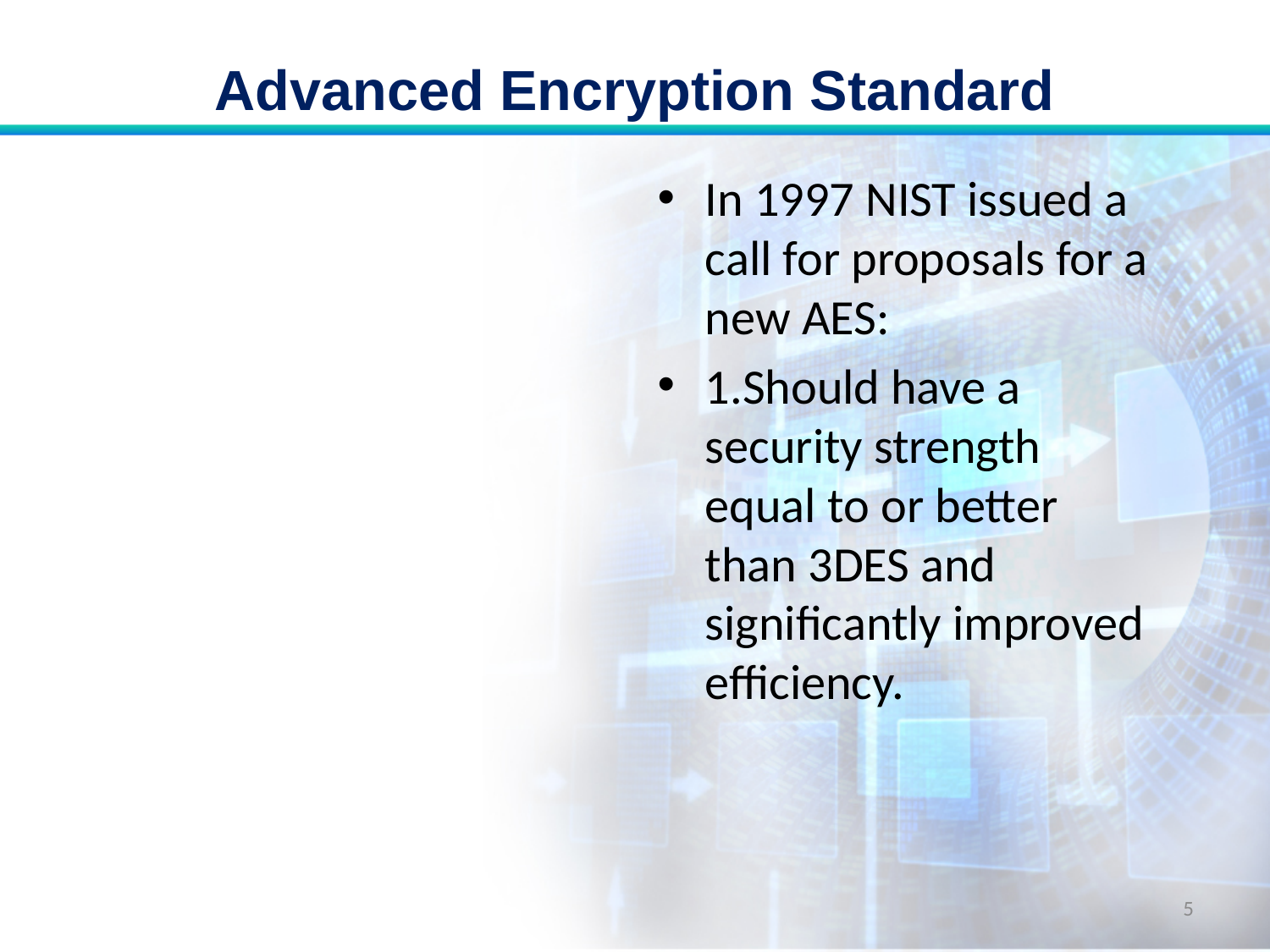

# Advanced Encryption Standard
In 1997 NIST issued a call for proposals for a new AES:
1.Should have a security strength equal to or better than 3DES and significantly improved efficiency.
5